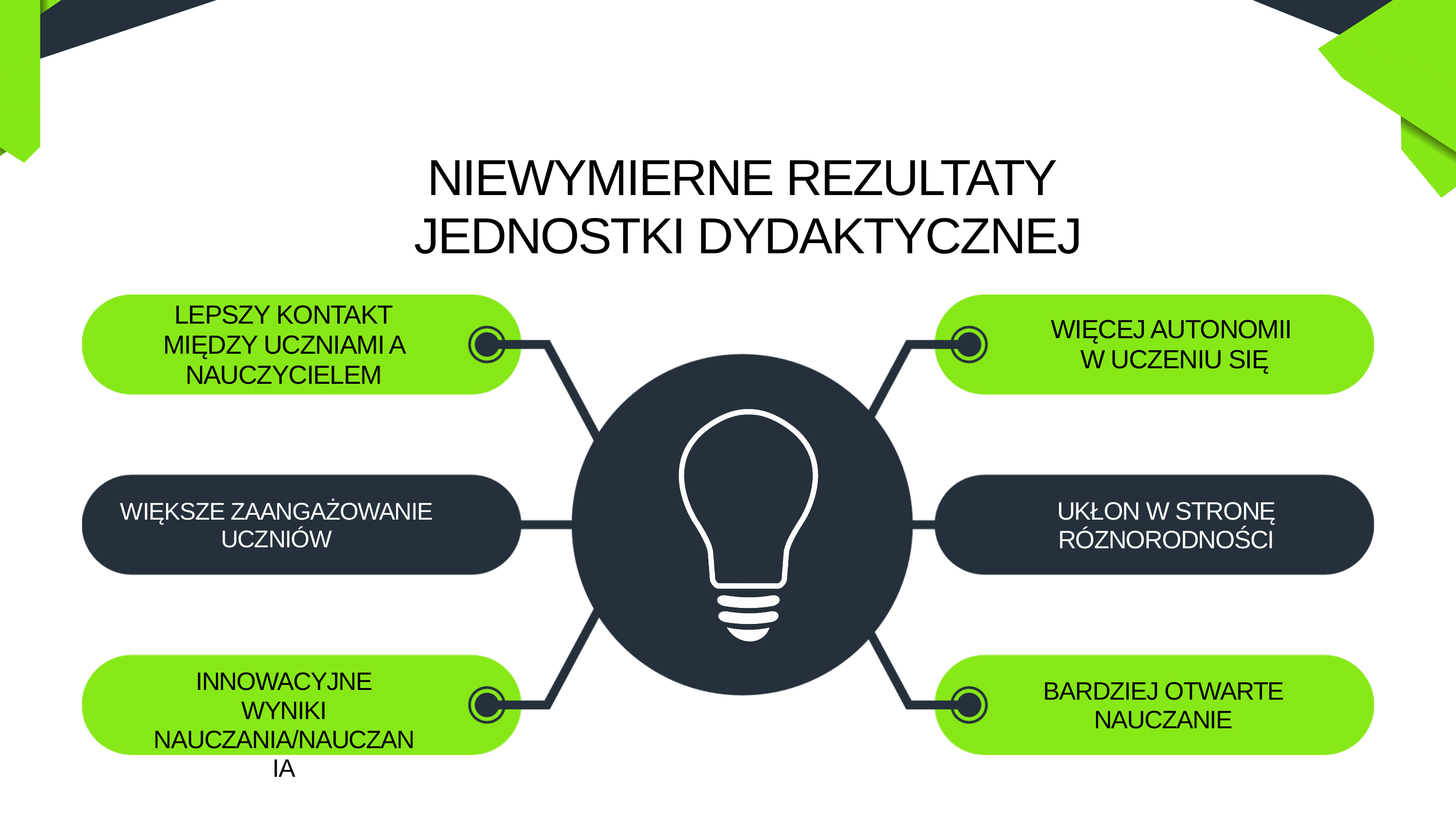

NIEWYMIERNE REZULTATY
JEDNOSTKI DYDAKTYCZNEJ

LEPSZY KONTAKT
MIĘDZY UCZNIAMI A NAUCZYCIELEM
WIĘCEJ AUTONOMII
W UCZENIU SIĘ

UKŁON W STRONĘ RÓZNORODNOŚCI
WIĘKSZE ZAANGAŻOWANIE UCZNIÓW
INNOWACYJNE WYNIKI NAUCZANIA/NAUCZANIA
BARDZIEJ OTWARTE NAUCZANIE